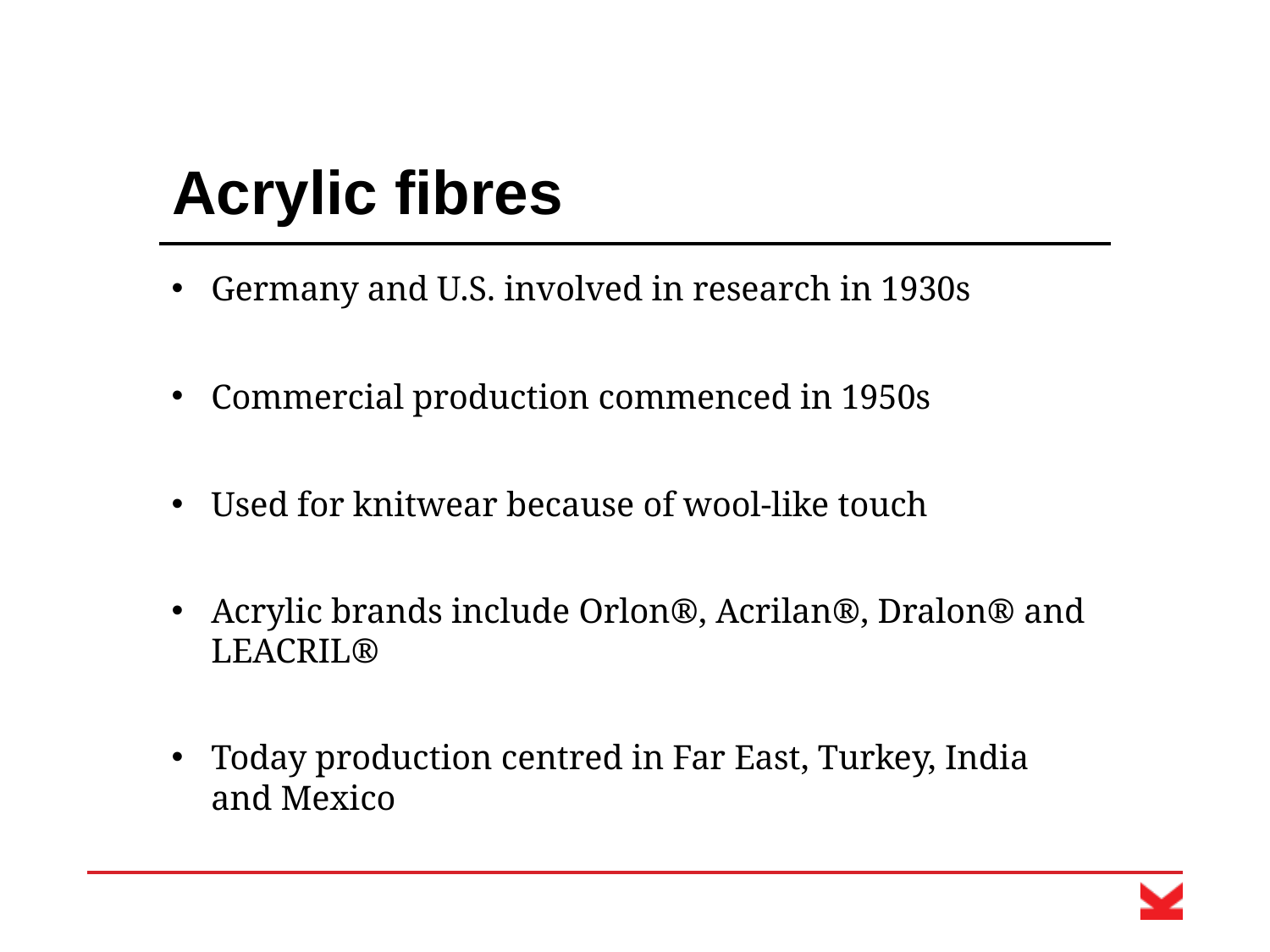

# Acrylic fibres
Germany and U.S. involved in research in 1930s

Commercial production commenced in 1950s

Used for knitwear because of wool-like touch

Acrylic brands include Orlon®, Acrilan®, Dralon® and LEACRIL®

Today production centred in Far East, Turkey, India and Mexico